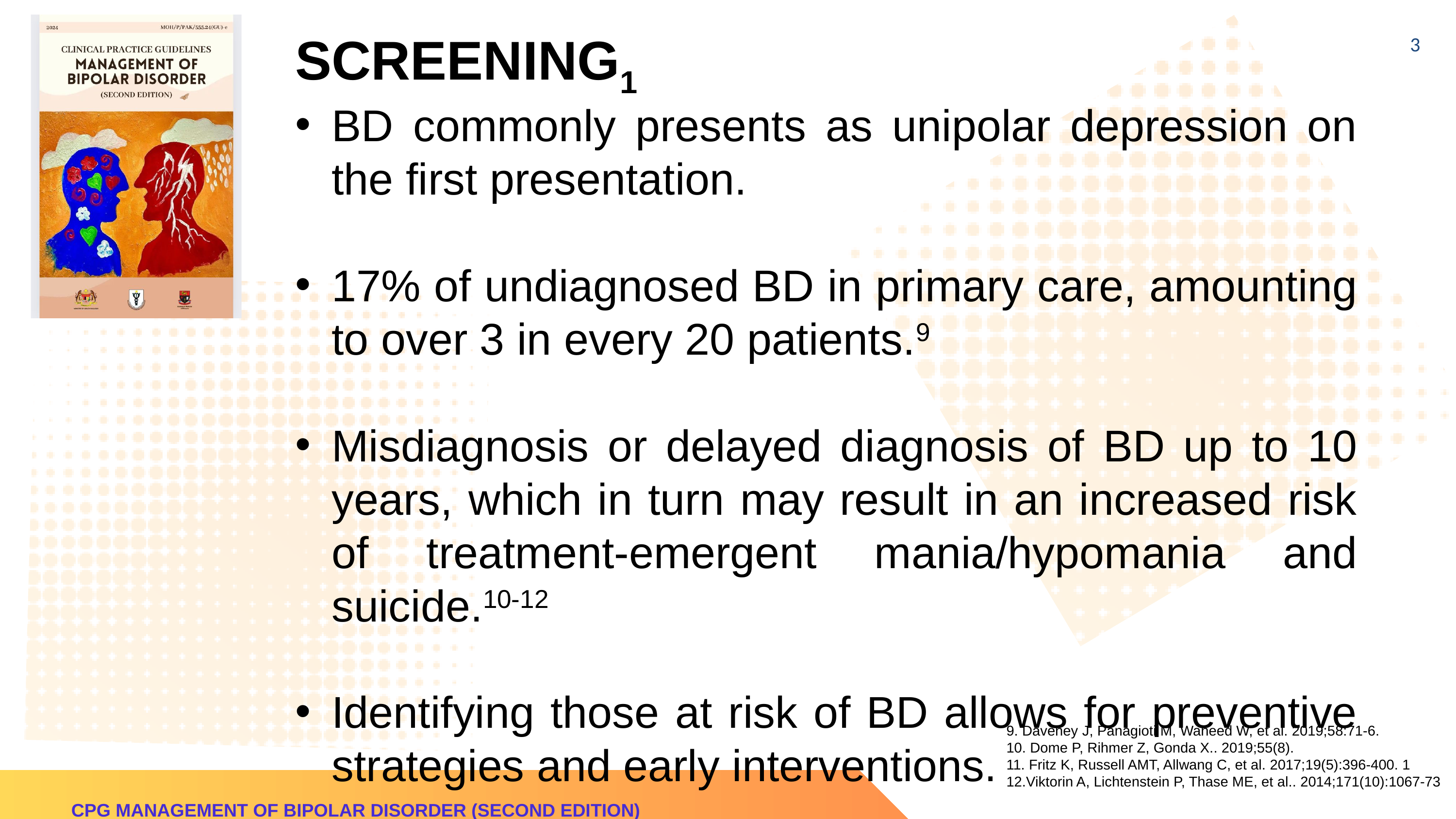

SCREENING1
3
BD commonly presents as unipolar depression on the first presentation.

17% of undiagnosed BD in primary care, amounting to over 3 in every 20 patients.9

Misdiagnosis or delayed diagnosis of BD up to 10 years, which in turn may result in an increased risk of treatment-emergent mania/hypomania and suicide.10-12

Identifying those at risk of BD allows for preventive strategies and early interventions.

9. Daveney J, Panagioti M, Waheed W, et al. 2019;58:71-6.
10. Dome P, Rihmer Z, Gonda X.. 2019;55(8).
11. Fritz K, Russell AMT, Allwang C, et al. 2017;19(5):396-400. 1
12.Viktorin A, Lichtenstein P, Thase ME, et al.. 2014;171(10):1067-73

CPG MANAGEMENT OF BIPOLAR DISORDER (SECOND EDITION)